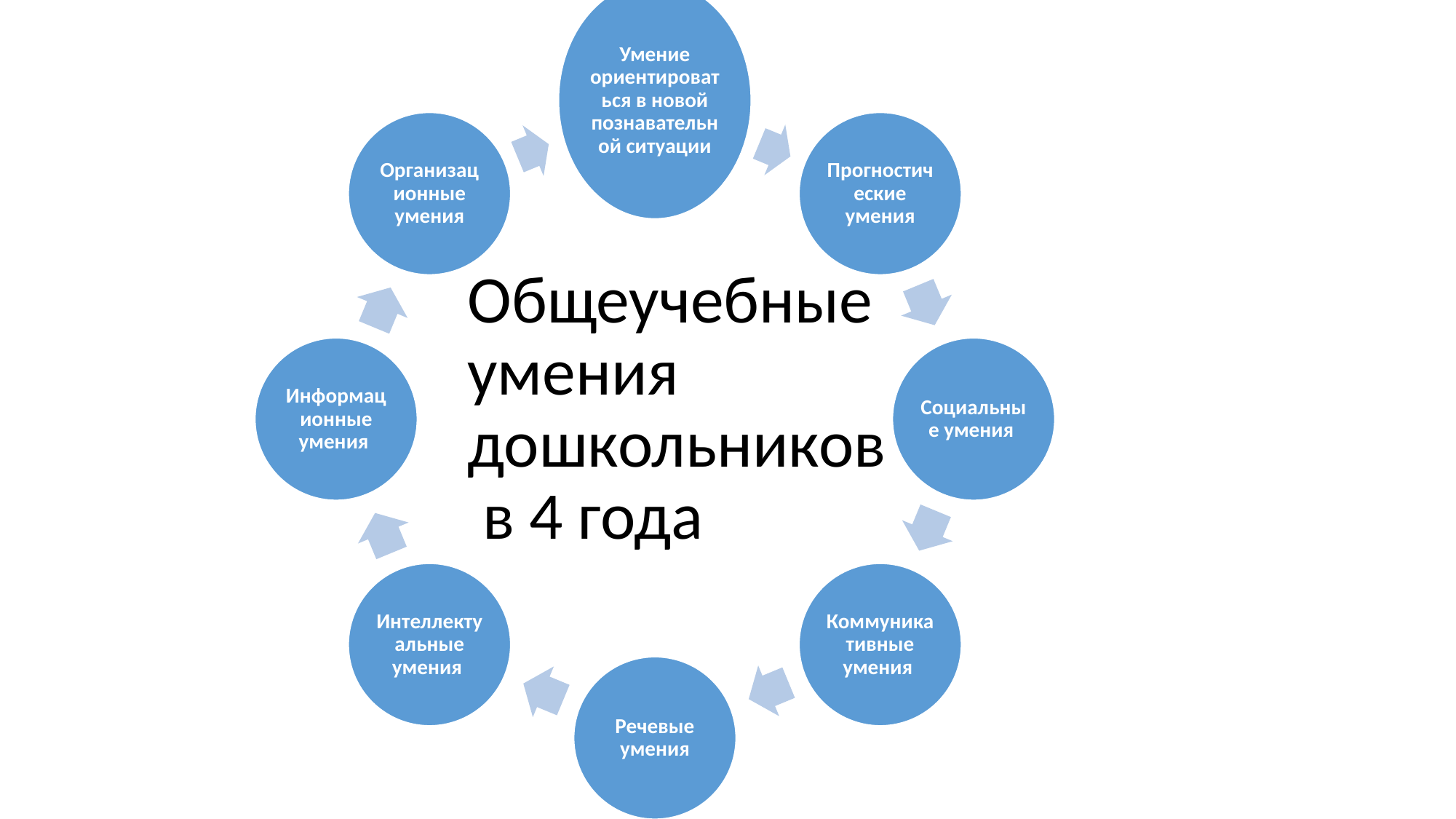

Умение ориентироваться в новой познавательной ситуации

Прогностические умения

Социальные умения

Коммуникативные умения

Речевые умения

Интеллектуальные умения

Информационные умения

Организационные умения

# Общеучебные умения дошкольников в 4 года